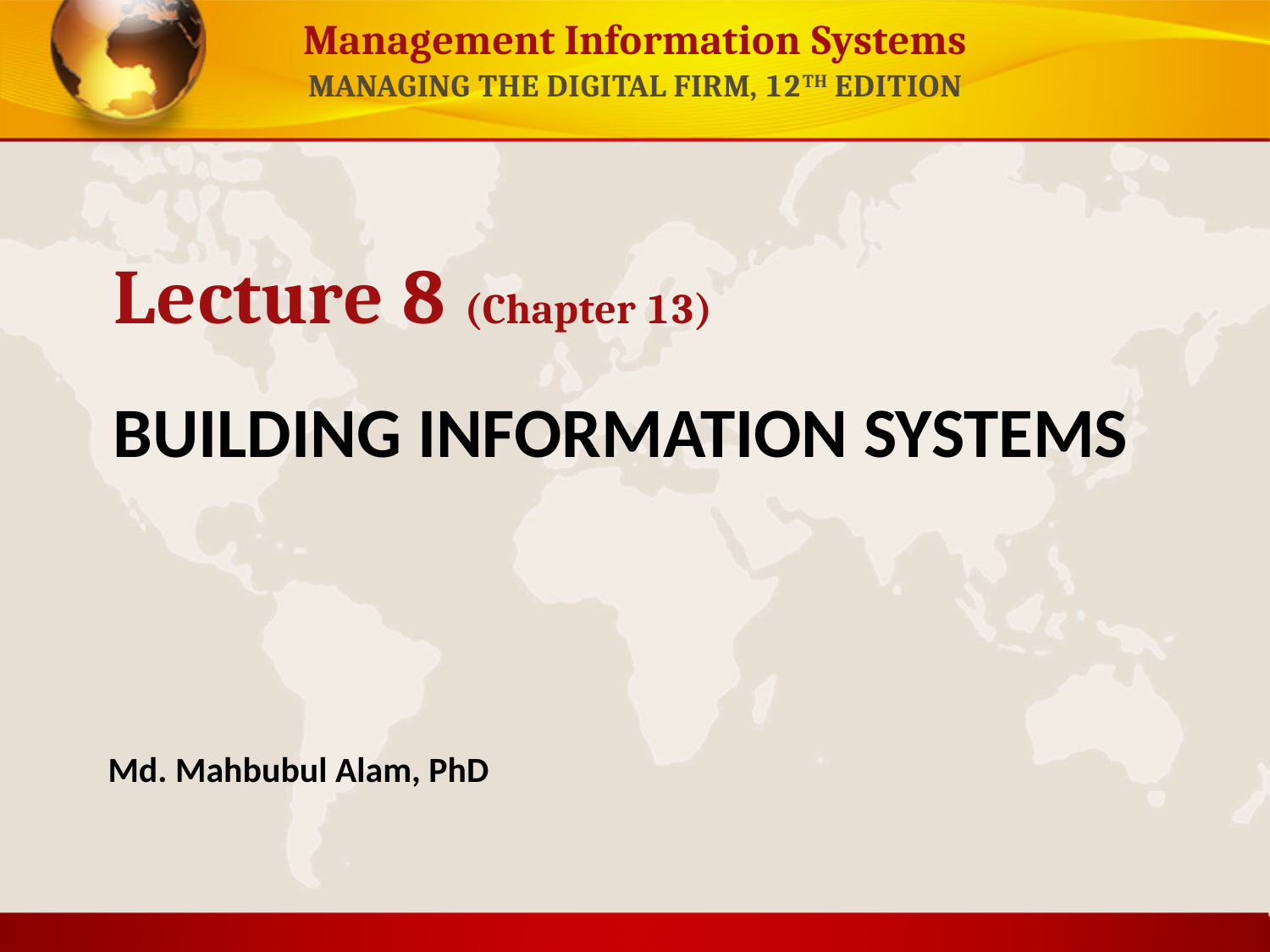

Lecture 8 (Chapter 13)
# BUILDING INFORMATION SYSTEMS
Md. Mahbubul Alam, PhD